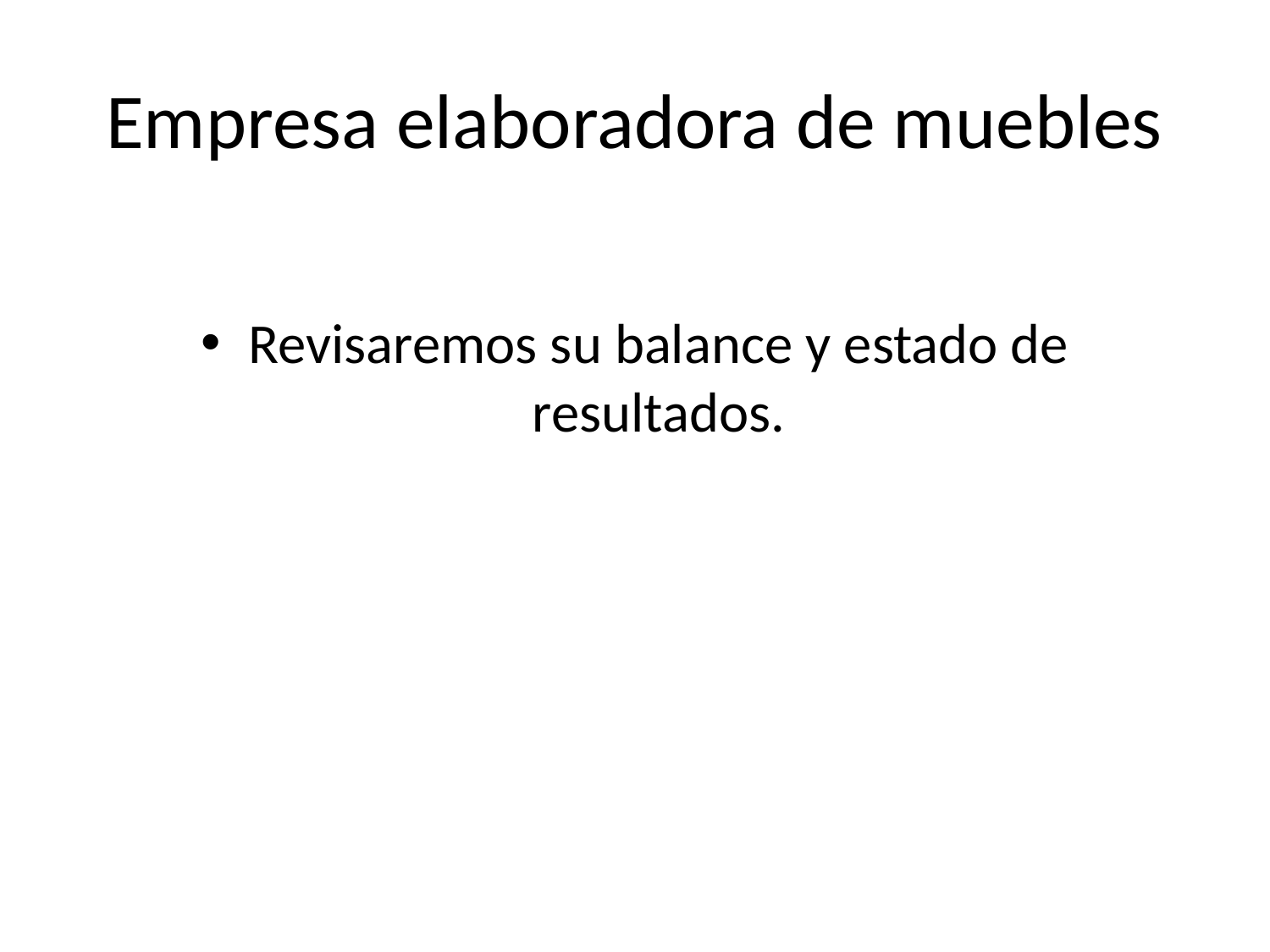

# Empresa elaboradora de muebles

Revisaremos su balance y estado de resultados.